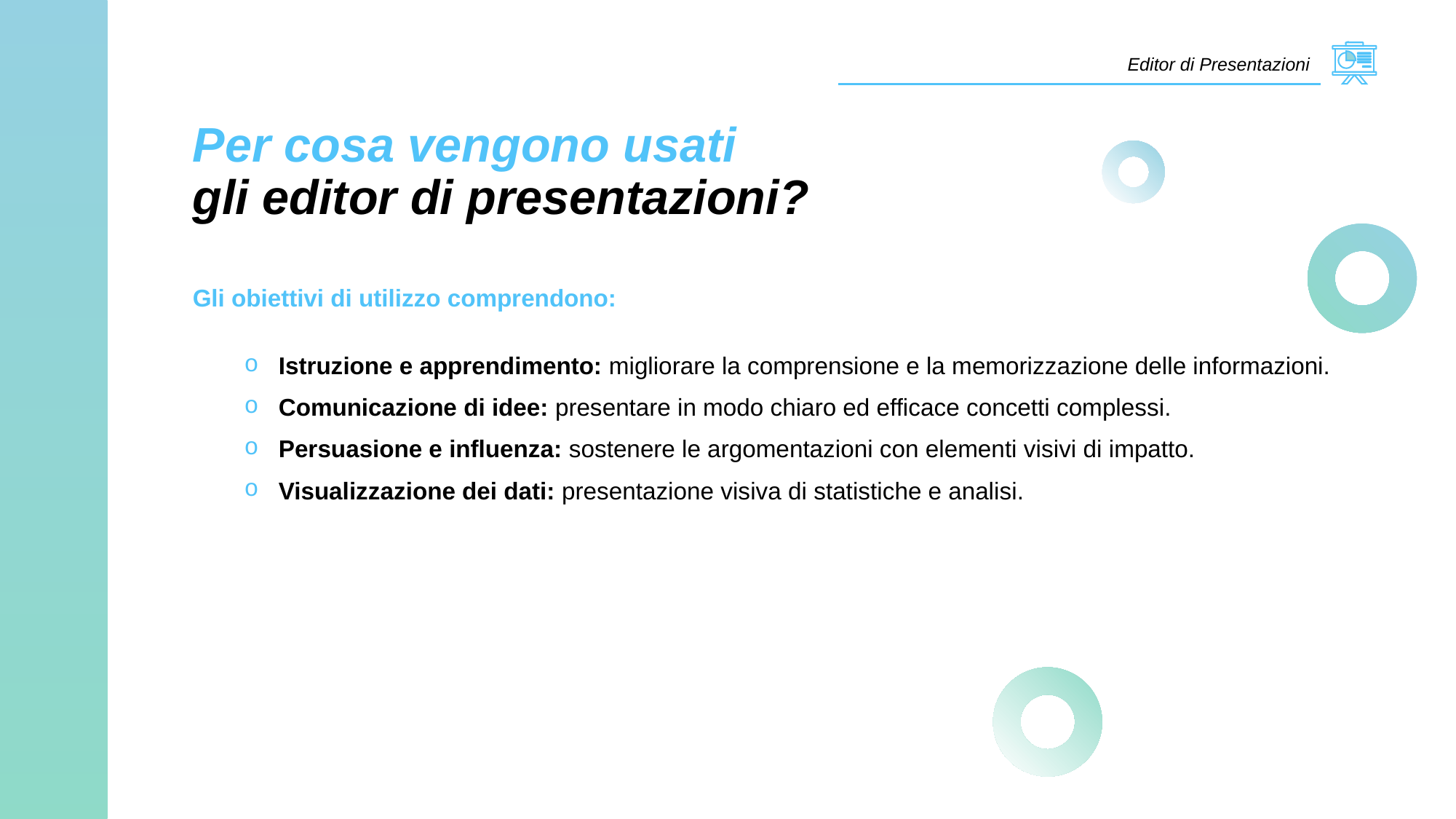

# Per cosa vengono usati gli editor di presentazioni?

Gli obiettivi di utilizzo comprendono:
Istruzione e apprendimento: migliorare la comprensione e la memorizzazione delle informazioni.
Comunicazione di idee: presentare in modo chiaro ed efficace concetti complessi.
Persuasione e influenza: sostenere le argomentazioni con elementi visivi di impatto.
Visualizzazione dei dati: presentazione visiva di statistiche e analisi.

5